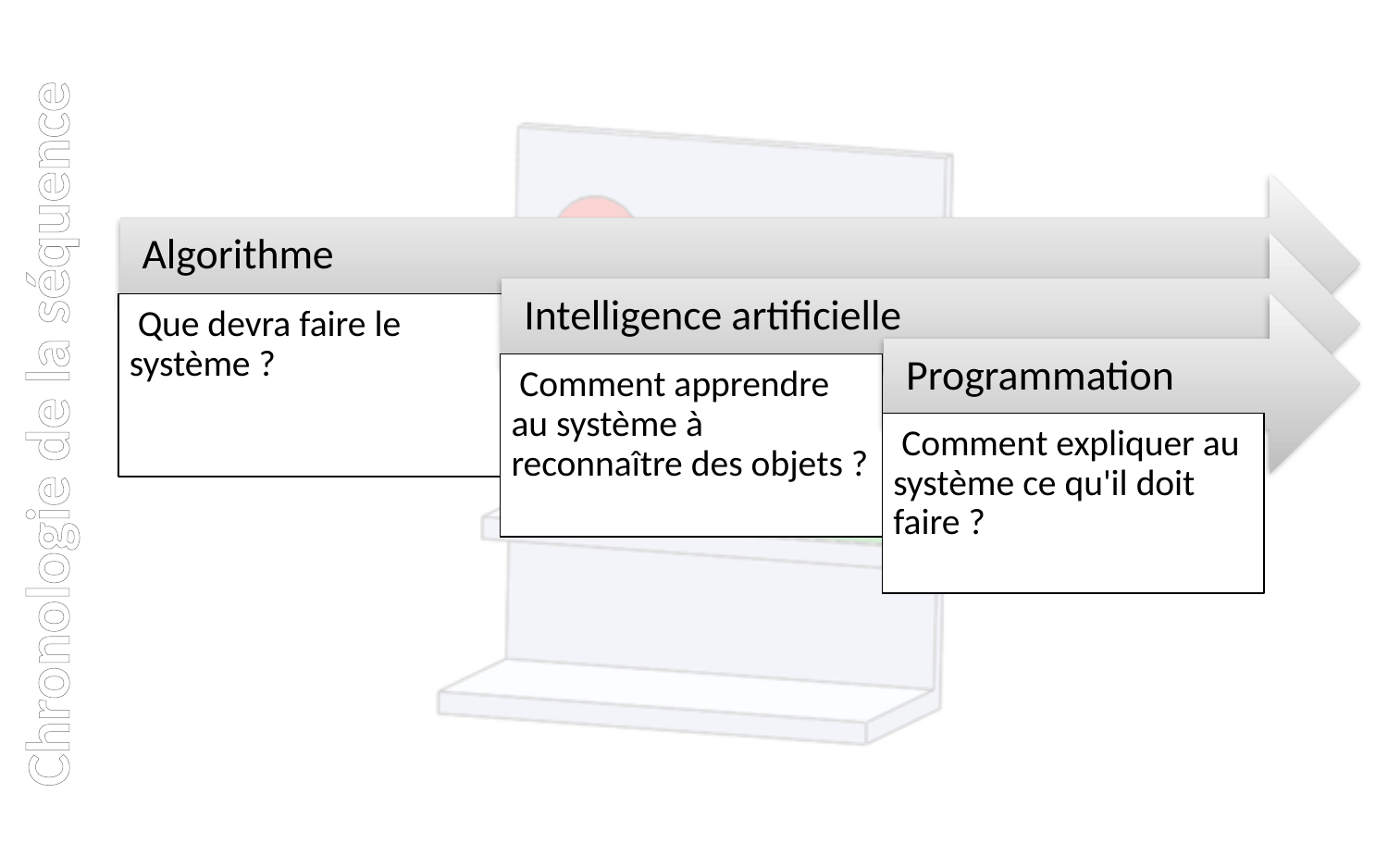

Algorithme
 Que devra faire le système ?
 Intelligence artificielle
 Comment apprendre au système à reconnaître des objets ?
 Programmation
 Comment expliquer au système ce qu'il doit faire ?
Chronologie de la séquence